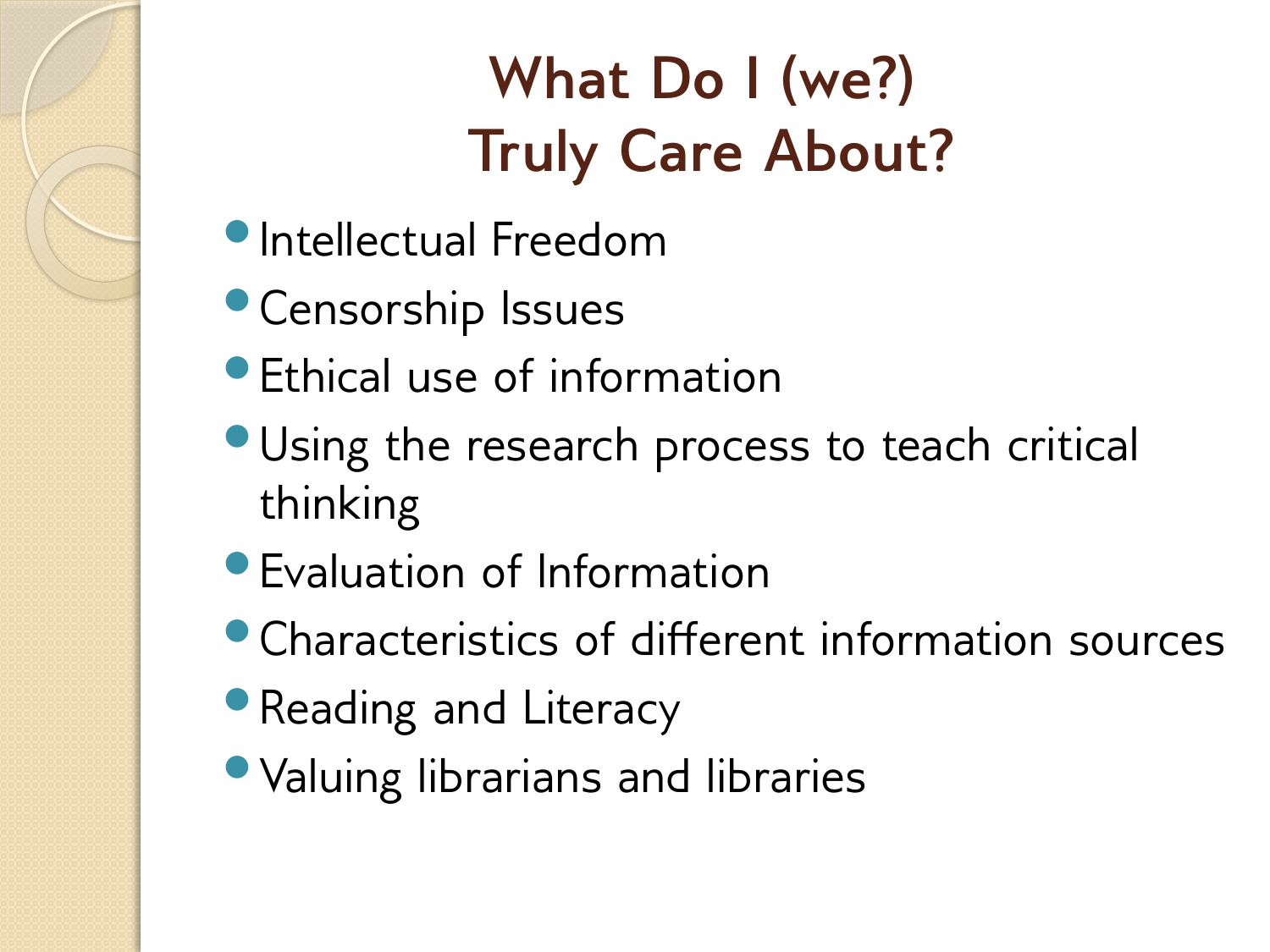

# What Do I (we?) Truly Care About?
Intellectual Freedom
Censorship Issues
Ethical use of information
Using the research process to teach critical thinking
Evaluation of Information
Characteristics of different information sources
Reading and Literacy
Valuing librarians and libraries